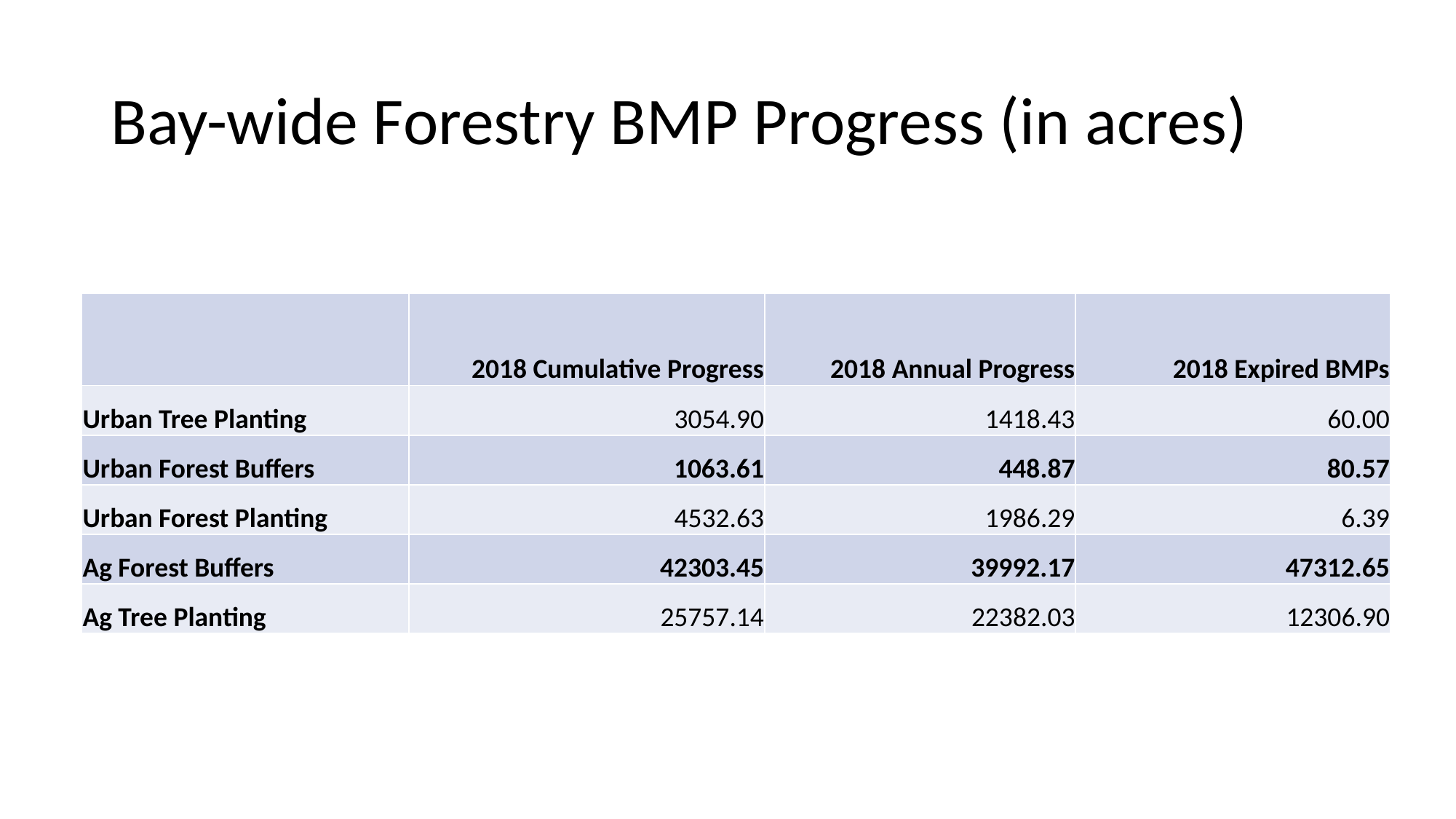

# Bay-wide Forestry BMP Progress (in acres)
|  | 2018 Cumulative Progress | 2018 Annual Progress | 2018 Expired BMPs |
| --- | --- | --- | --- |
| Urban Tree Planting | 3054.90 | 1418.43 | 60.00 |
| Urban Forest Buffers | 1063.61 | 448.87 | 80.57 |
| Urban Forest Planting | 4532.63 | 1986.29 | 6.39 |
| Ag Forest Buffers | 42303.45 | 39992.17 | 47312.65 |
| Ag Tree Planting | 25757.14 | 22382.03 | 12306.90 |